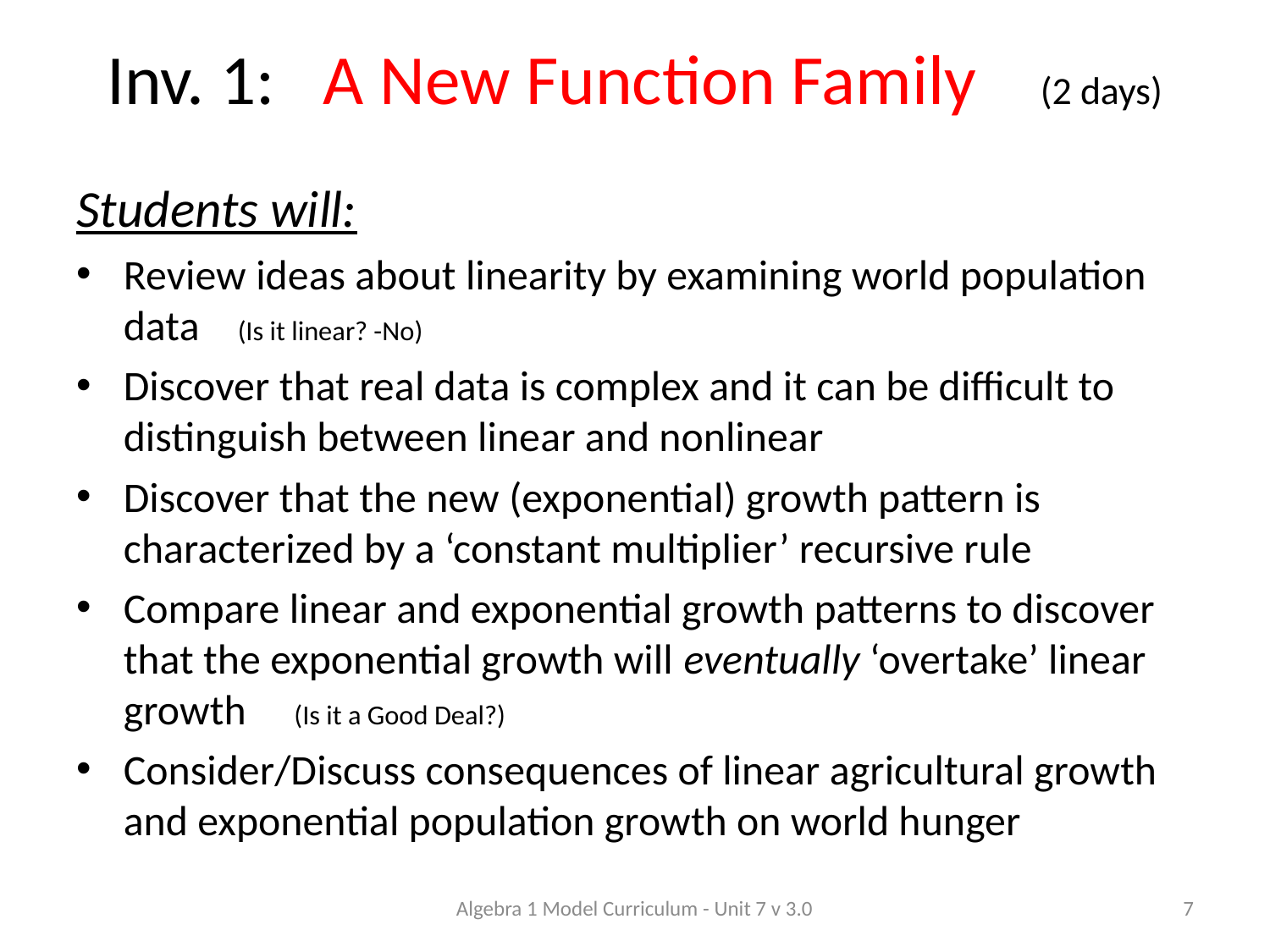

# Inv. 1:   A New Function Family    (2 days)
Students will:
Review ideas about linearity by examining world population data    (Is it linear? -No)
Discover that real data is complex and it can be difficult to distinguish between linear and nonlinear
Discover that the new (exponential) growth pattern is characterized by a ‘constant multiplier’ recursive rule
Compare linear and exponential growth patterns to discover that the exponential growth will eventually ‘overtake’ linear growth     (Is it a Good Deal?)
Consider/Discuss consequences of linear agricultural growth and exponential population growth on world hunger
Algebra 1 Model Curriculum - Unit 7 v 3.0
7